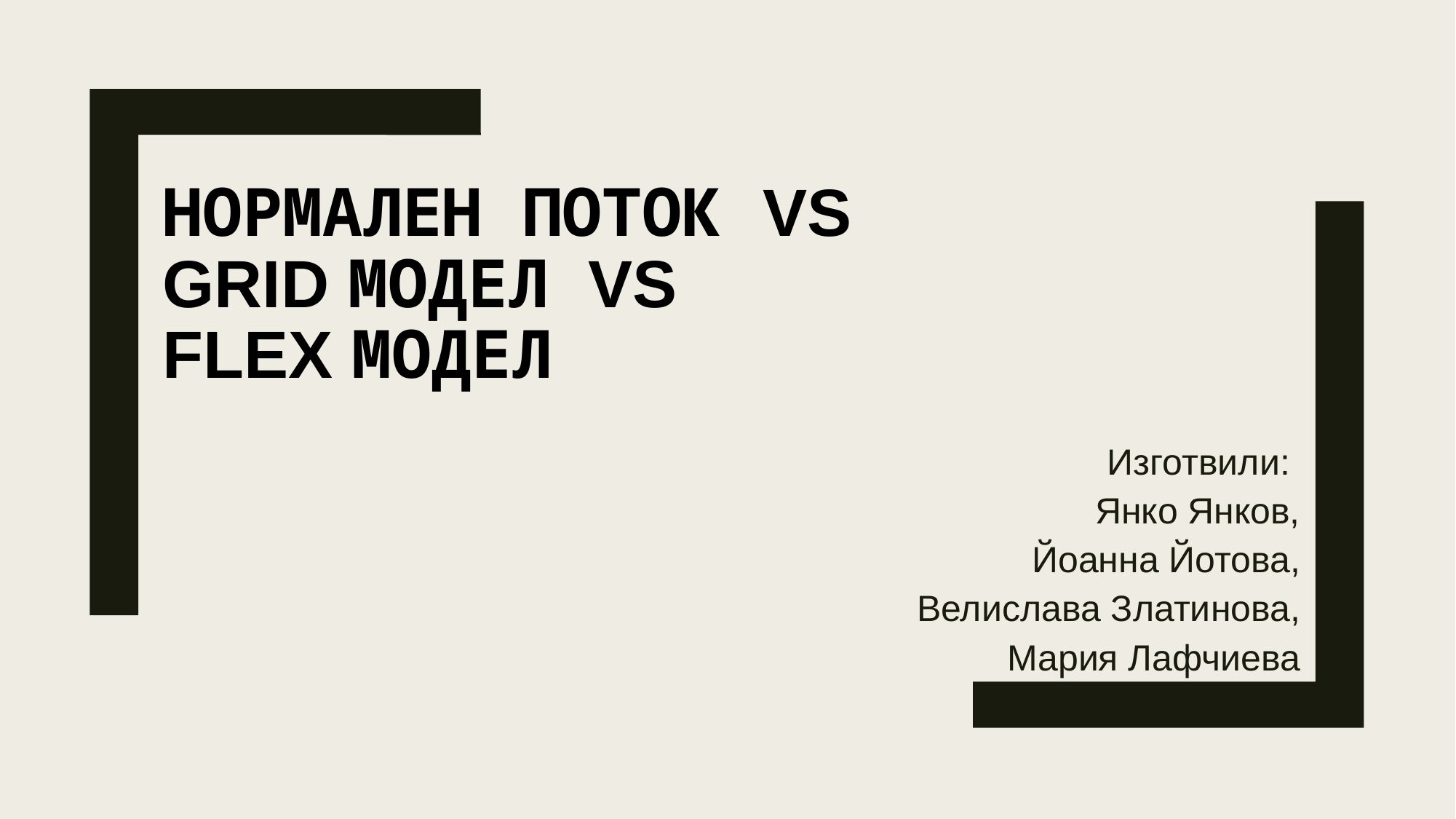

# Нормален поток vs Grid модел vs Flex модел
Изготвили:
Янко Янков,
Йоанна Йотова,
Велислава Златинова,
Мария Лафчиева